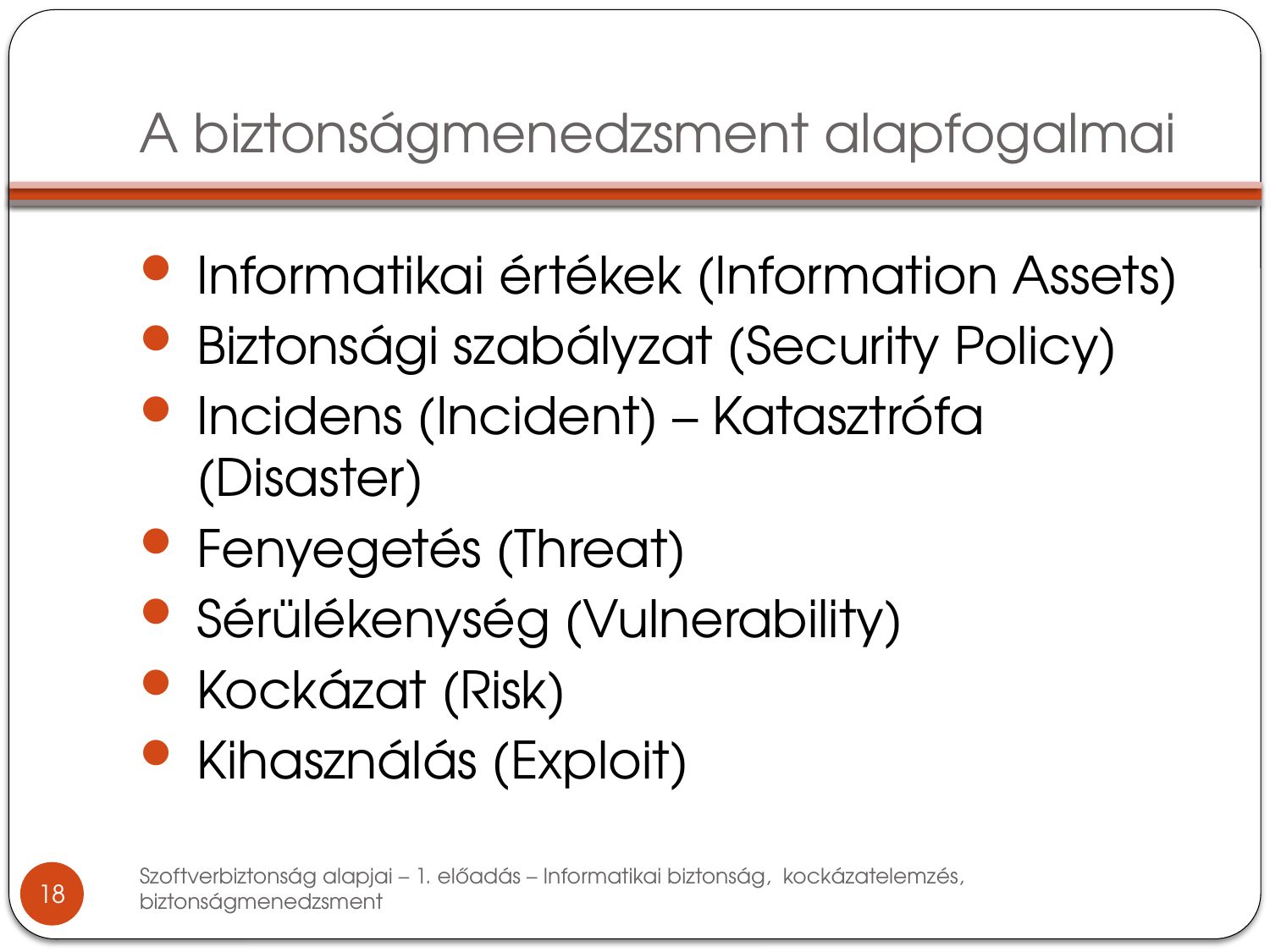

# A biztonságmenedzsment alapfogalmai
Informatikai értékek (Information Assets)
Biztonsági szabályzat (Security Policy)
Incidens (Incident) – Katasztrófa (Disaster)
Fenyegetés (Threat)
Sérülékenység (Vulnerability)
Kockázat (Risk)
Kihasználás (Exploit)
Szoftverbiztonság alapjai – 1. előadás – Informatikai biztonság,  kockázatelemzés, biztonságmenedzsment
18